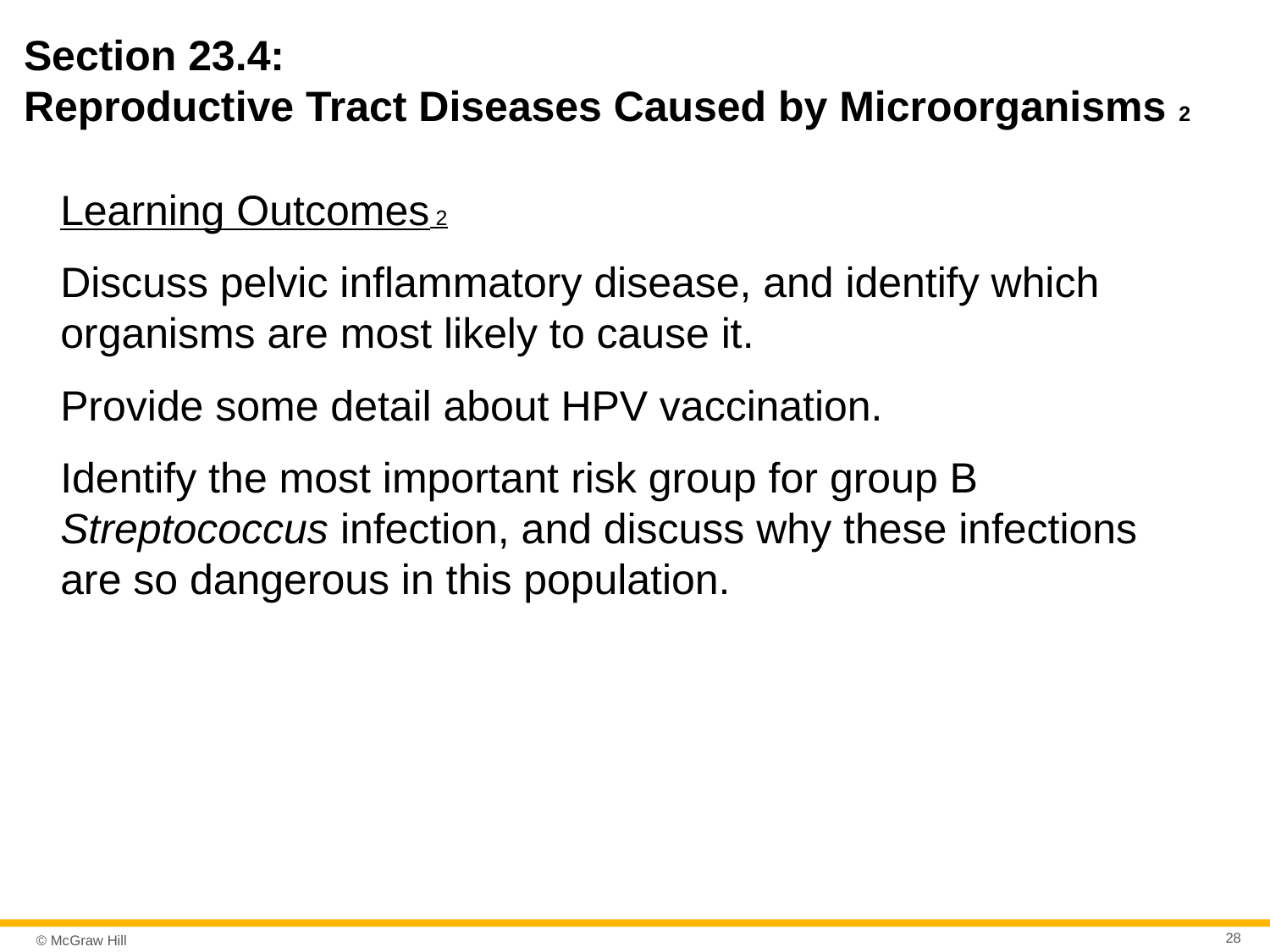

# Section 23.4: Reproductive Tract Diseases Caused by Microorganisms 2
Learning Outcomes 2
Discuss pelvic inflammatory disease, and identify which organisms are most likely to cause it.
Provide some detail about HPV vaccination.
Identify the most important risk group for group B Streptococcus infection, and discuss why these infections are so dangerous in this population.